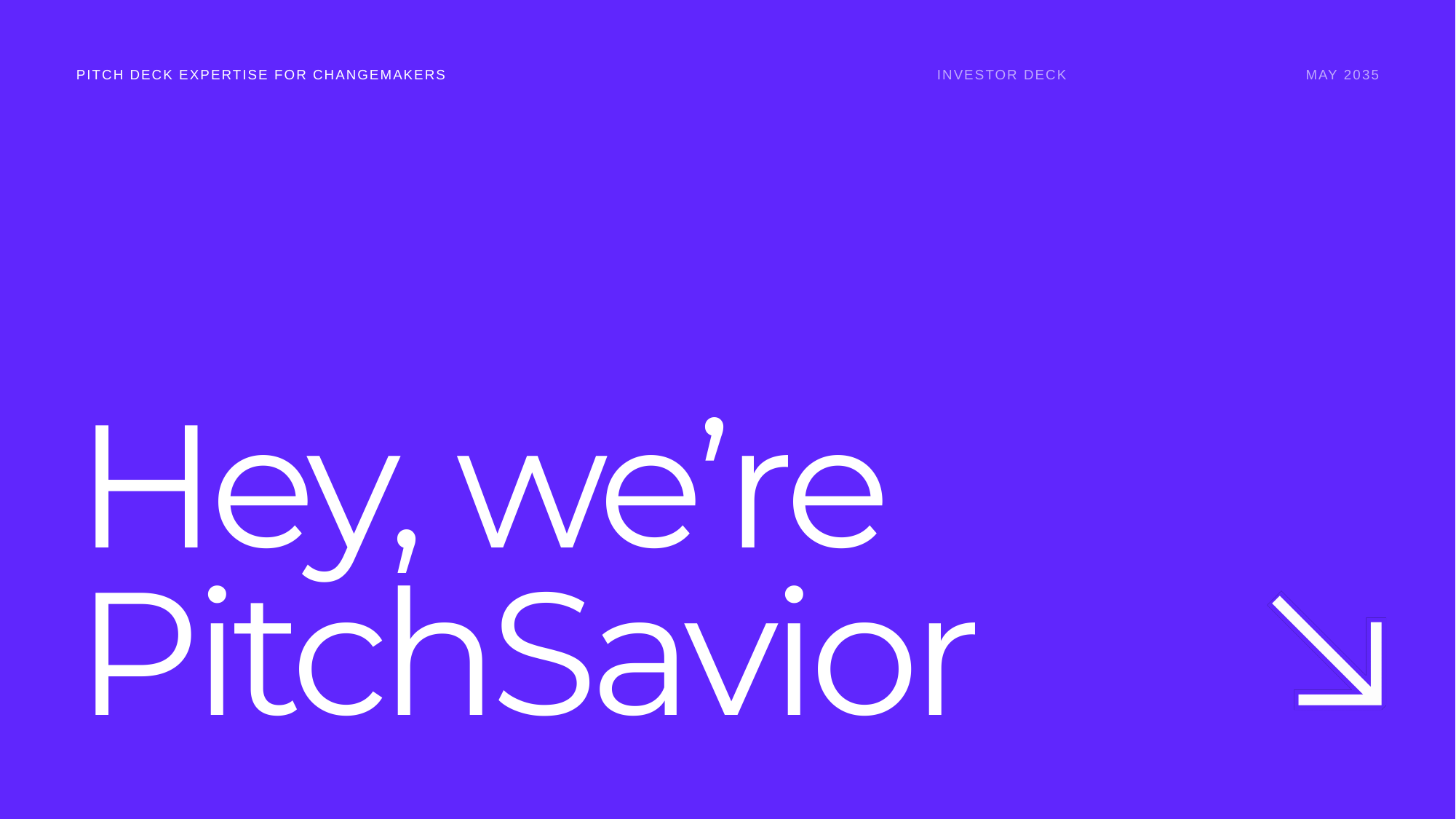

INVESTOR DECk
May 2035
Pitch deck expertise for changemakers
# Hey, we’re PitchSavior